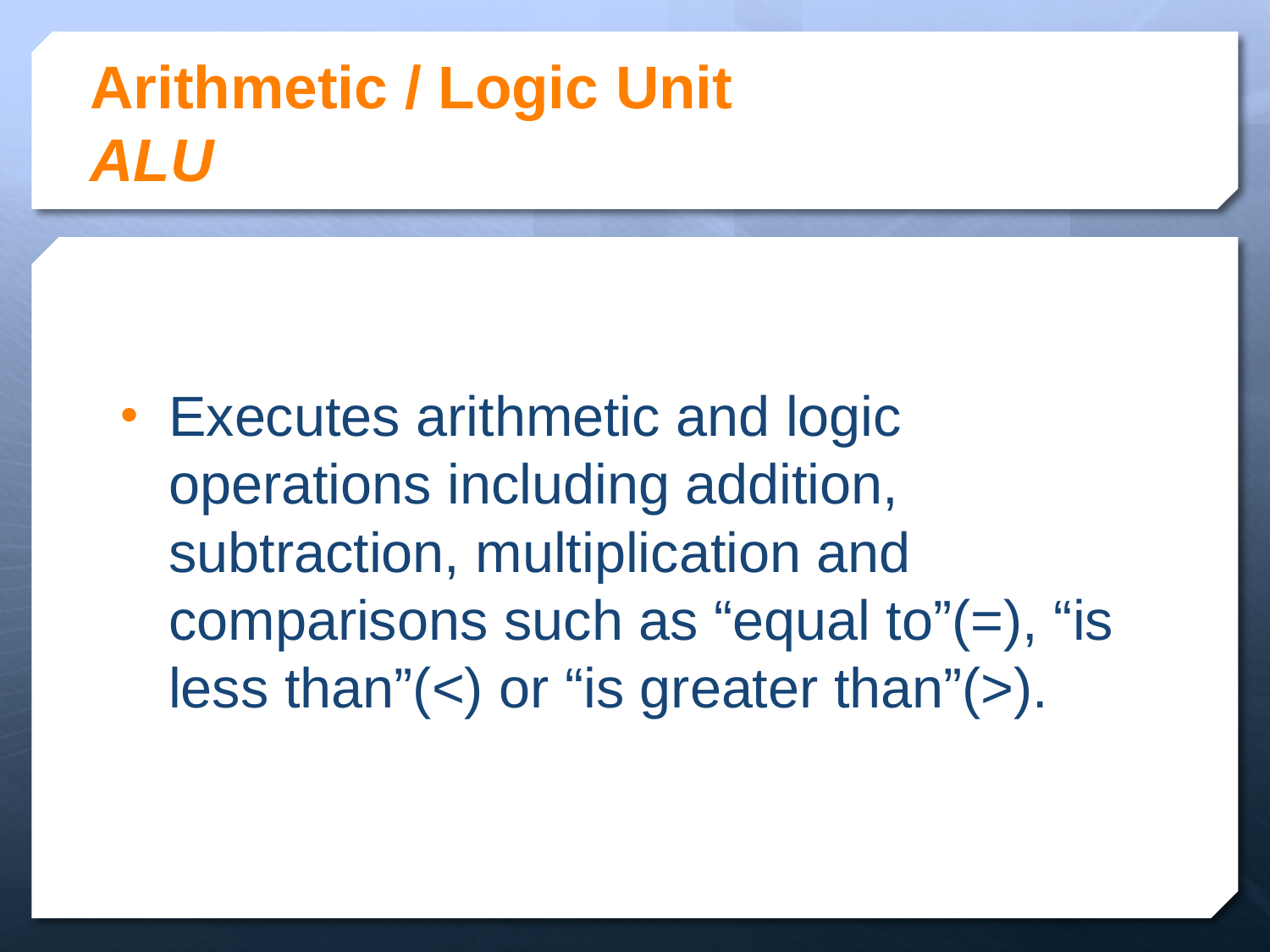

# Arithmetic / Logic Unit ALU

Executes arithmetic and logic operations including addition, subtraction, multiplication and comparisons such as “equal to”(=), “is less than”(<) or “is greater than”(>).